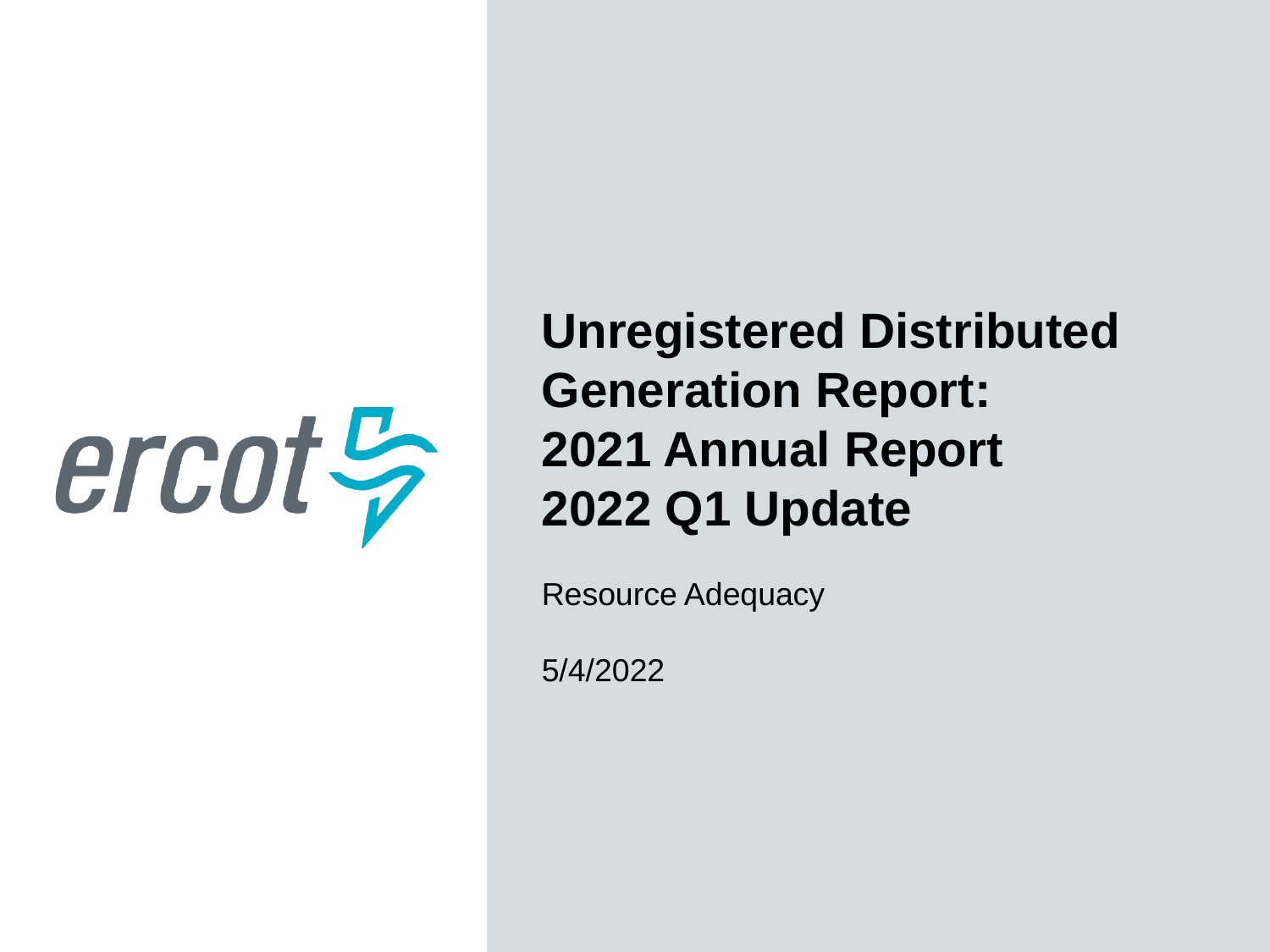

Unregistered Distributed Generation Report:
2021 Annual Report
2022 Q1 Update

Resource Adequacy

5/4/2022